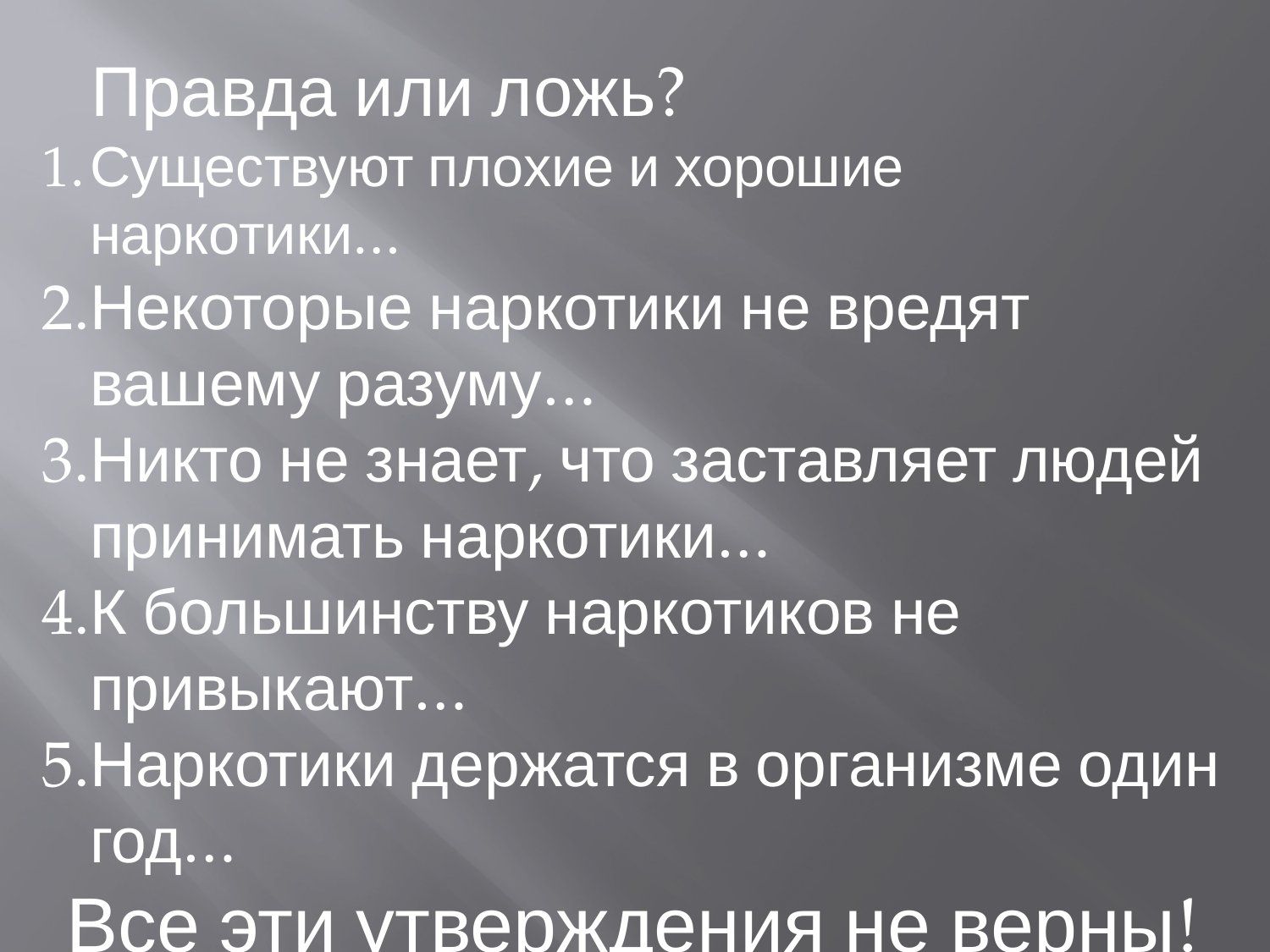

Правда или ложь?
Существуют плохие и хорошие наркотики…
Некоторые наркотики не вредят вашему разуму…
Никто не знает, что заставляет людей принимать наркотики…
К большинству наркотиков не привыкают…
Наркотики держатся в организме один год…
  Все эти утверждения не верны!